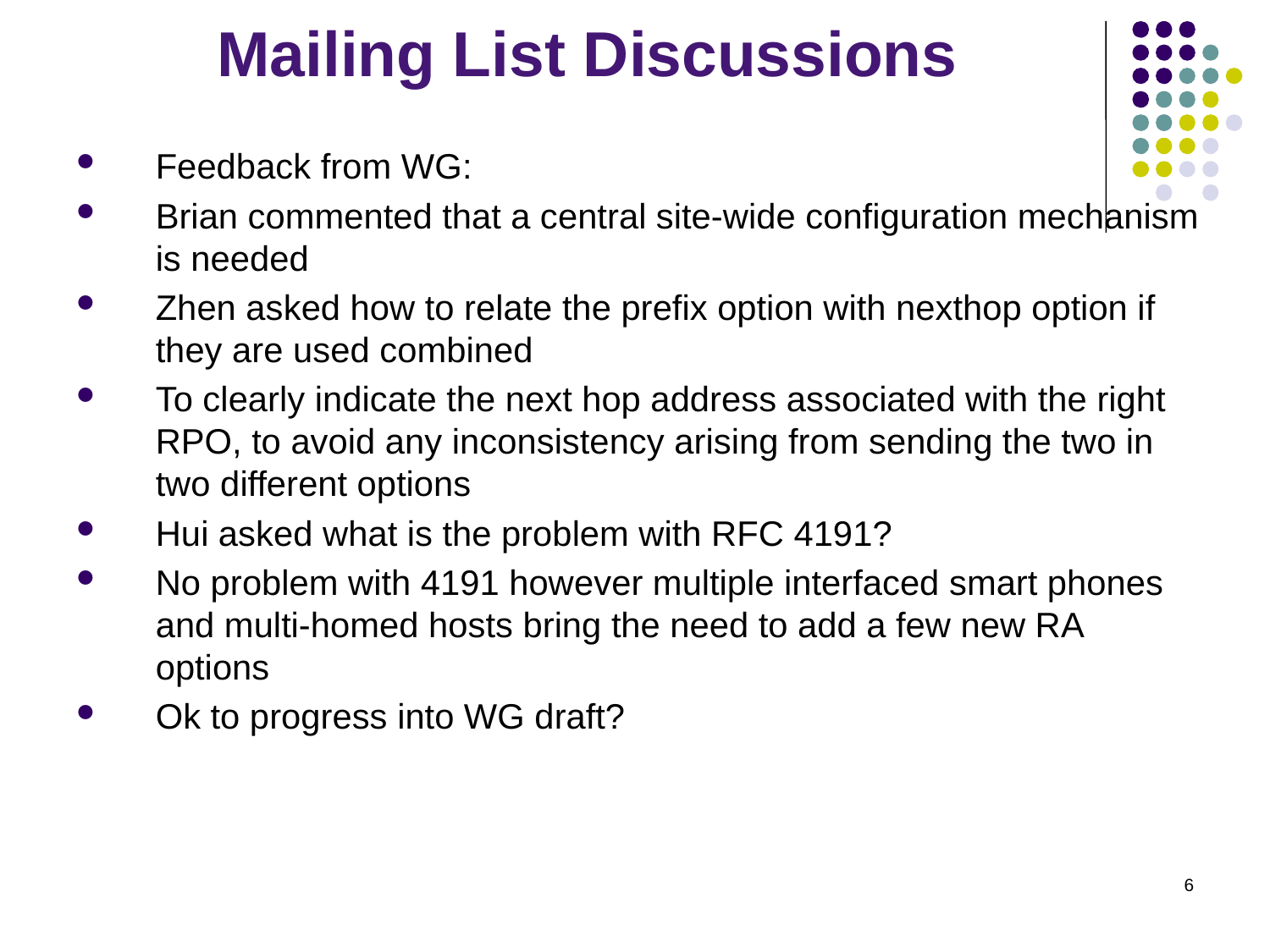

# Mailing List Discussions
Feedback from WG:
Brian commented that a central site-wide configuration mechanism is needed
Zhen asked how to relate the prefix option with nexthop option if they are used combined
To clearly indicate the next hop address associated with the right RPO, to avoid any inconsistency arising from sending the two in two different options
Hui asked what is the problem with RFC 4191?
No problem with 4191 however multiple interfaced smart phones and multi-homed hosts bring the need to add a few new RA options
Ok to progress into WG draft?

6